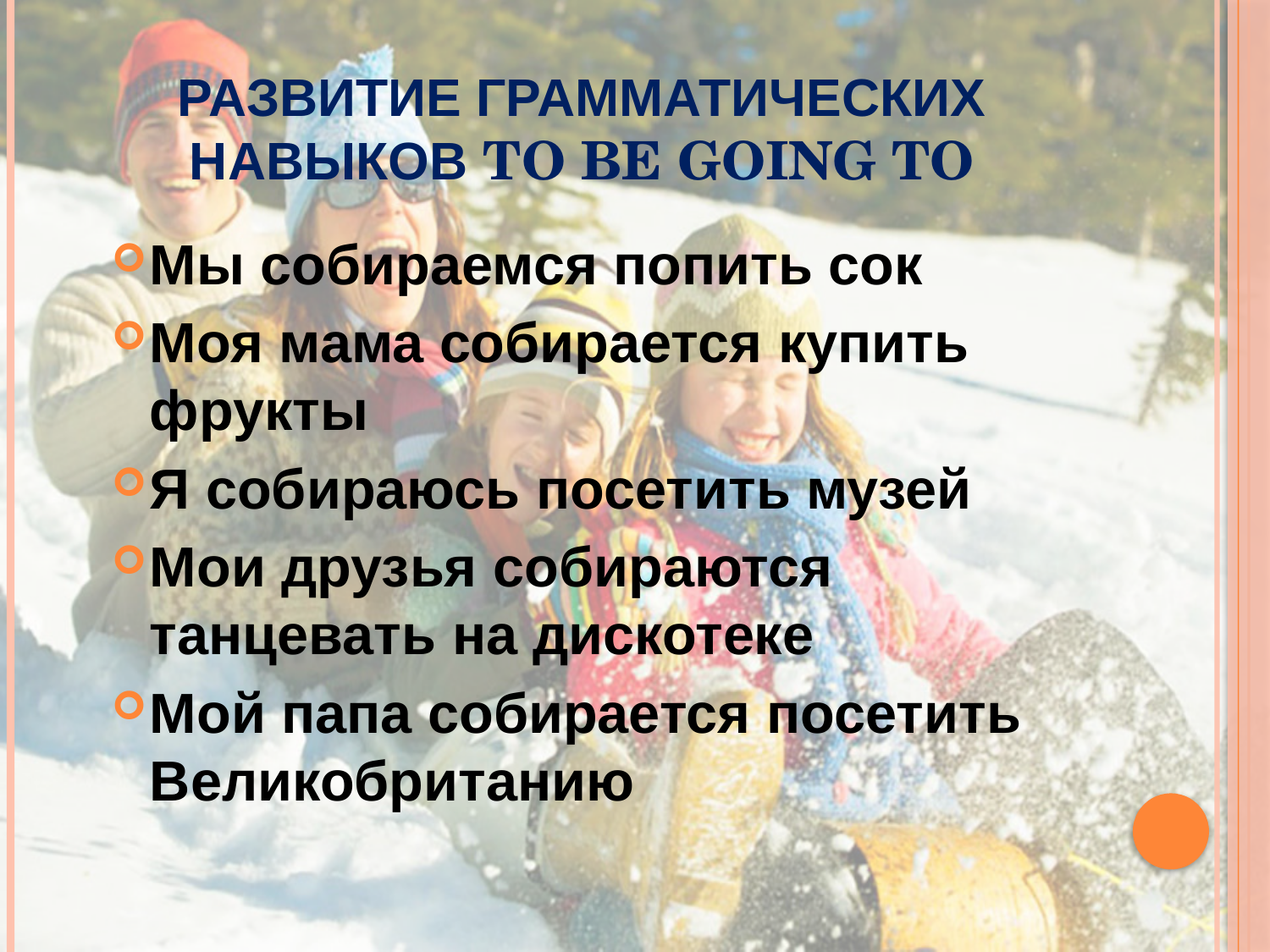

# Развитие грамматических навыков to be going to
Мы собираемся попить сок
Моя мама собирается купить фрукты
Я собираюсь посетить музей
Мои друзья собираются танцевать на дискотеке
Мой папа собирается посетить Великобританию